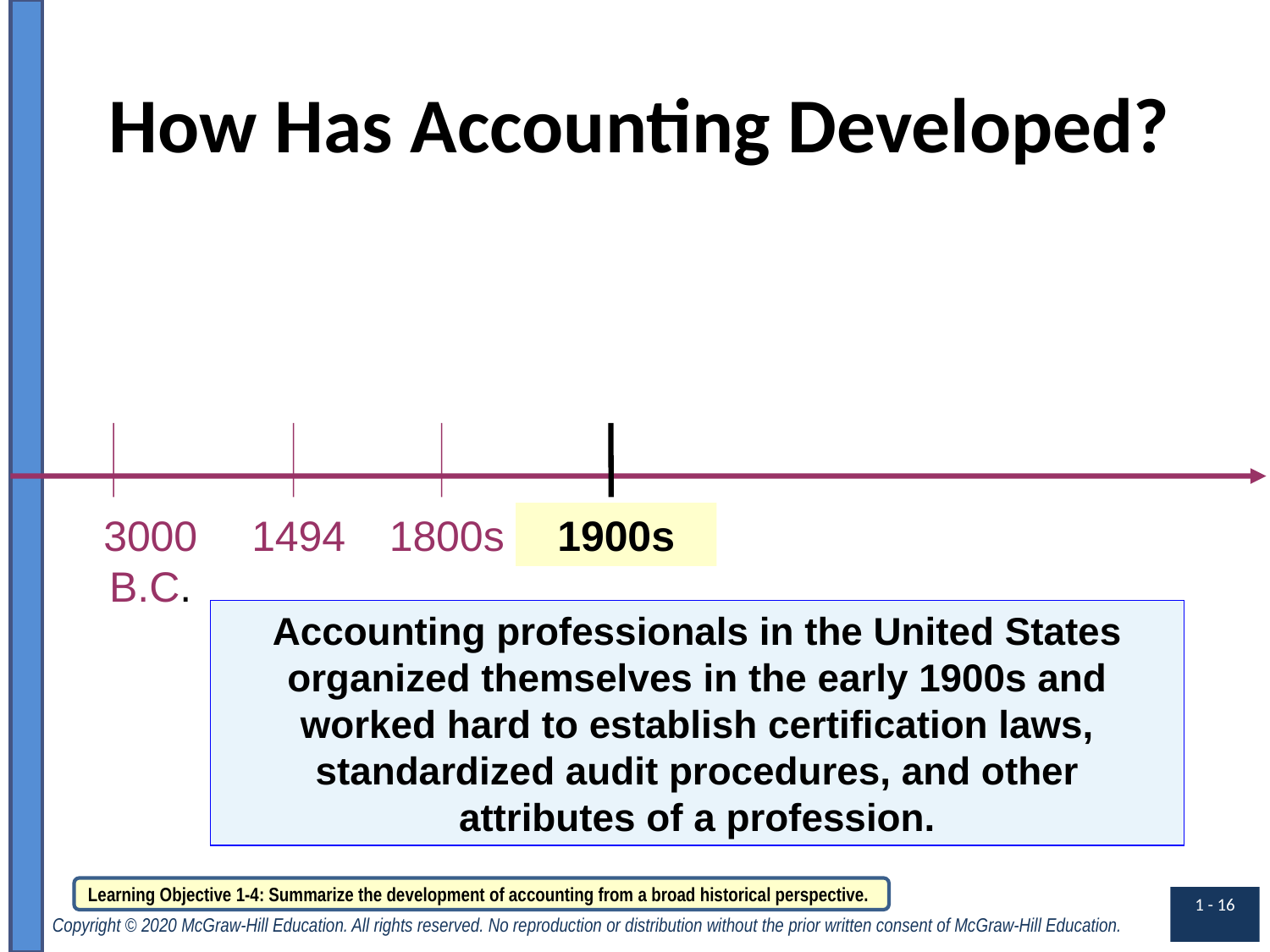

# How Has Accounting Developed?

3000 B.C.
1494
1800s
1900s
Accounting professionals in the United States organized themselves in the early 1900s and worked hard to establish certification laws, standardized audit procedures, and other attributes of a profession.
Learning Objective 1-4: Summarize the development of accounting from a broad historical perspective.